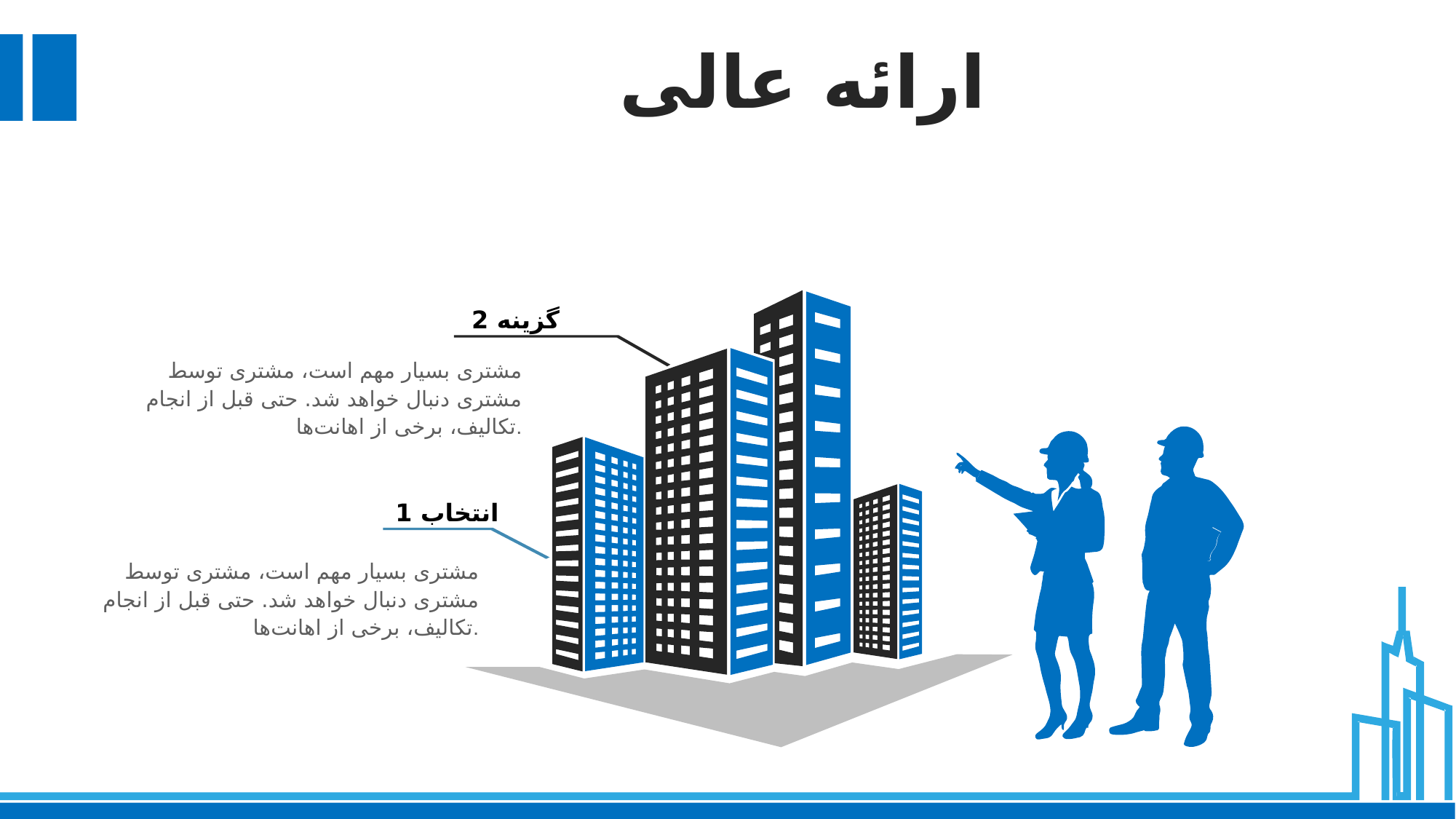

ارائه عالی

گزینه 2

مشتری بسیار مهم است، مشتری توسط مشتری دنبال خواهد شد. حتی قبل از انجام تکالیف، برخی از اهانت‌ها.

انتخاب 1

مشتری بسیار مهم است، مشتری توسط مشتری دنبال خواهد شد. حتی قبل از انجام تکالیف، برخی از اهانت‌ها.